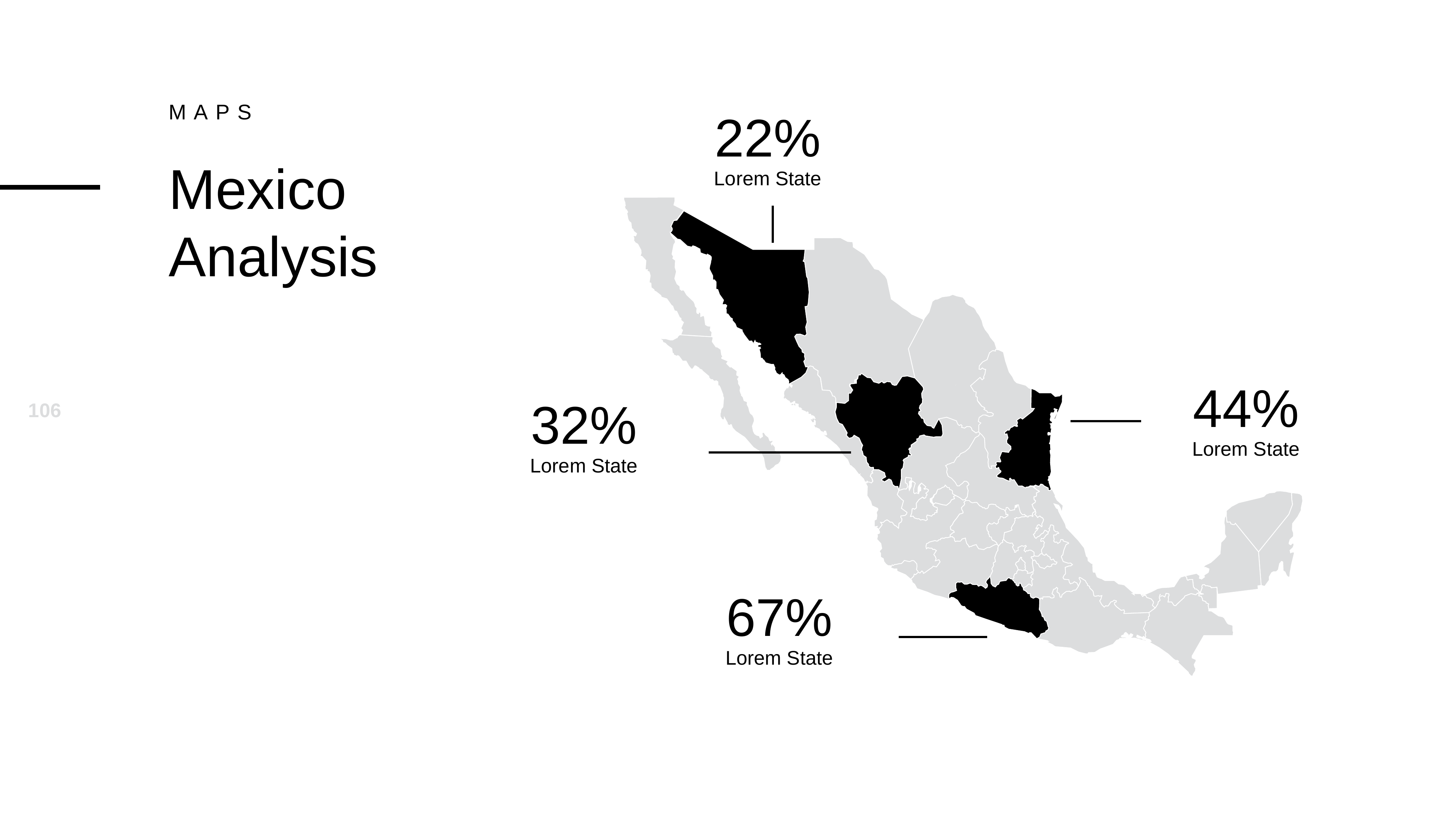

maps
22%
Mexico
Analysis
Lorem State

44%
32%
Lorem State
Lorem State
67%
Lorem State